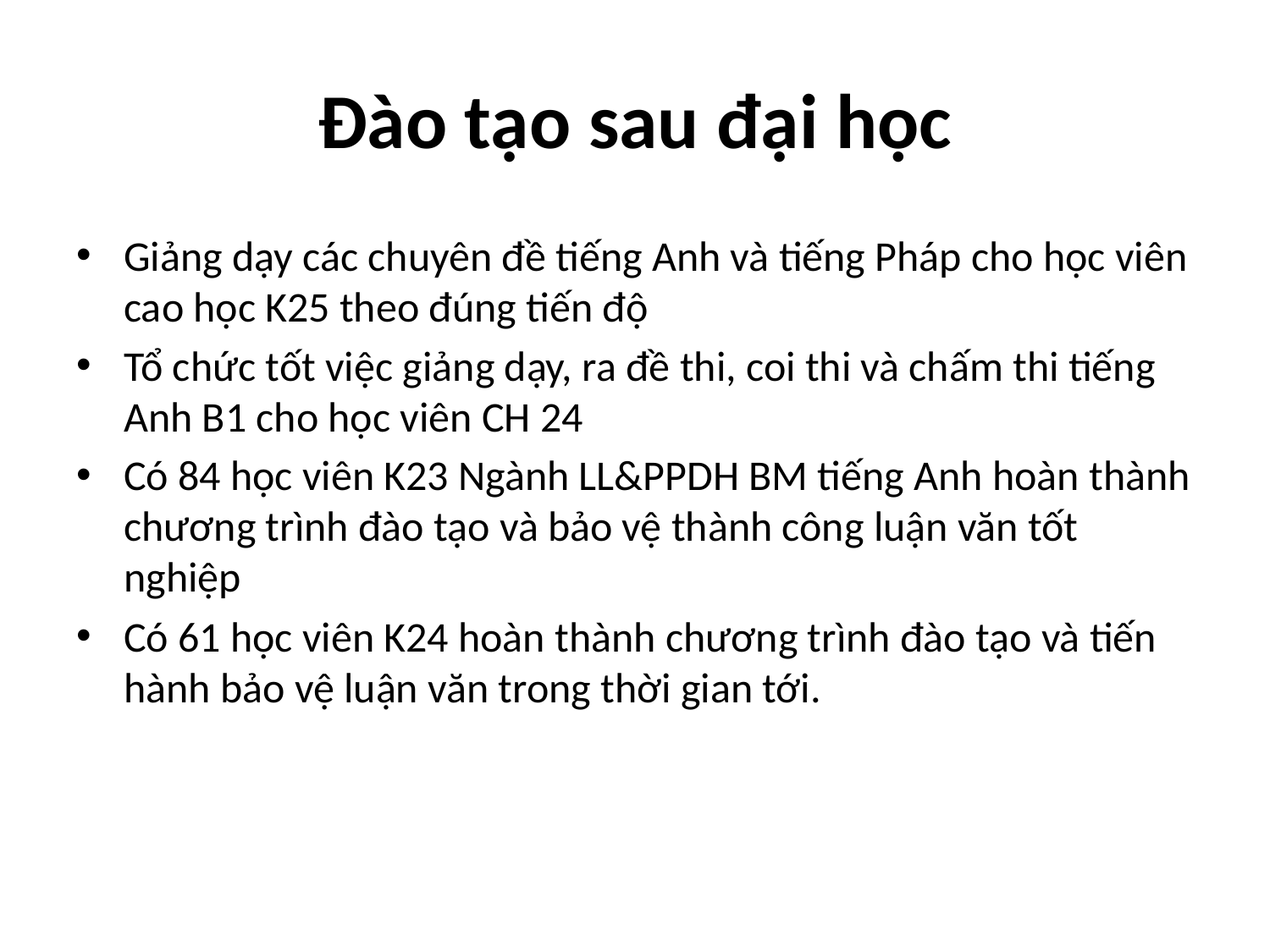

# Đào tạo sau đại học
Giảng dạy các chuyên đề tiếng Anh và tiếng Pháp cho học viên cao học K25 theo đúng tiến độ
Tổ chức tốt việc giảng dạy, ra đề thi, coi thi và chấm thi tiếng Anh B1 cho học viên CH 24
Có 84 học viên K23 Ngành LL&PPDH BM tiếng Anh hoàn thành chương trình đào tạo và bảo vệ thành công luận văn tốt nghiệp
Có 61 học viên K24 hoàn thành chương trình đào tạo và tiến hành bảo vệ luận văn trong thời gian tới.